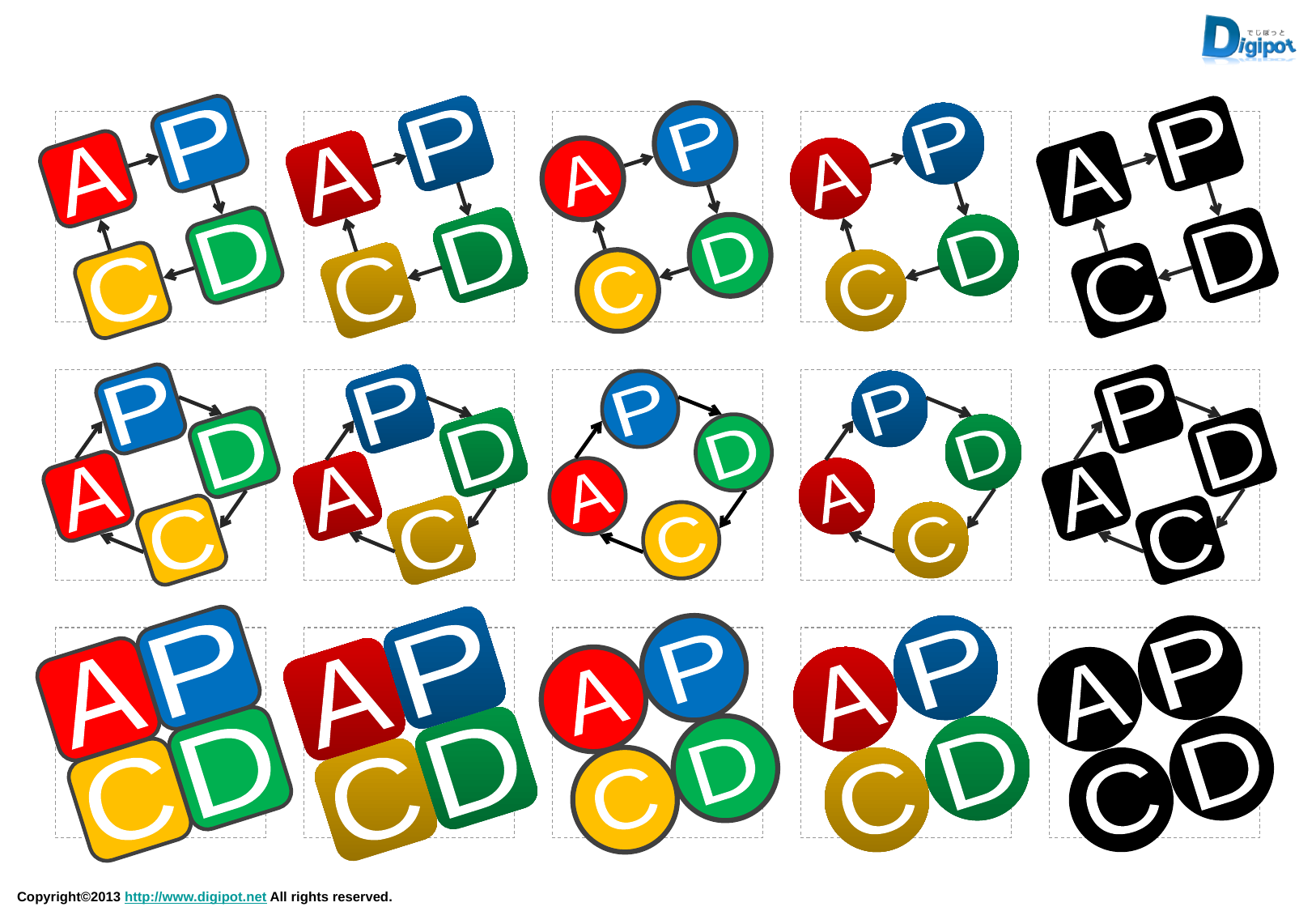

A

P

C

D

A

P

C

D

P
A

C
D

A
P

C
D

A
P

C
D

P

A

D

C

P

A
D

C

P

A
D

C

P

A
D

C

P

A
D

C

A

P

C

D

A
P

C
D

A
P

C
D

A
P

C
D

A
P

C
D